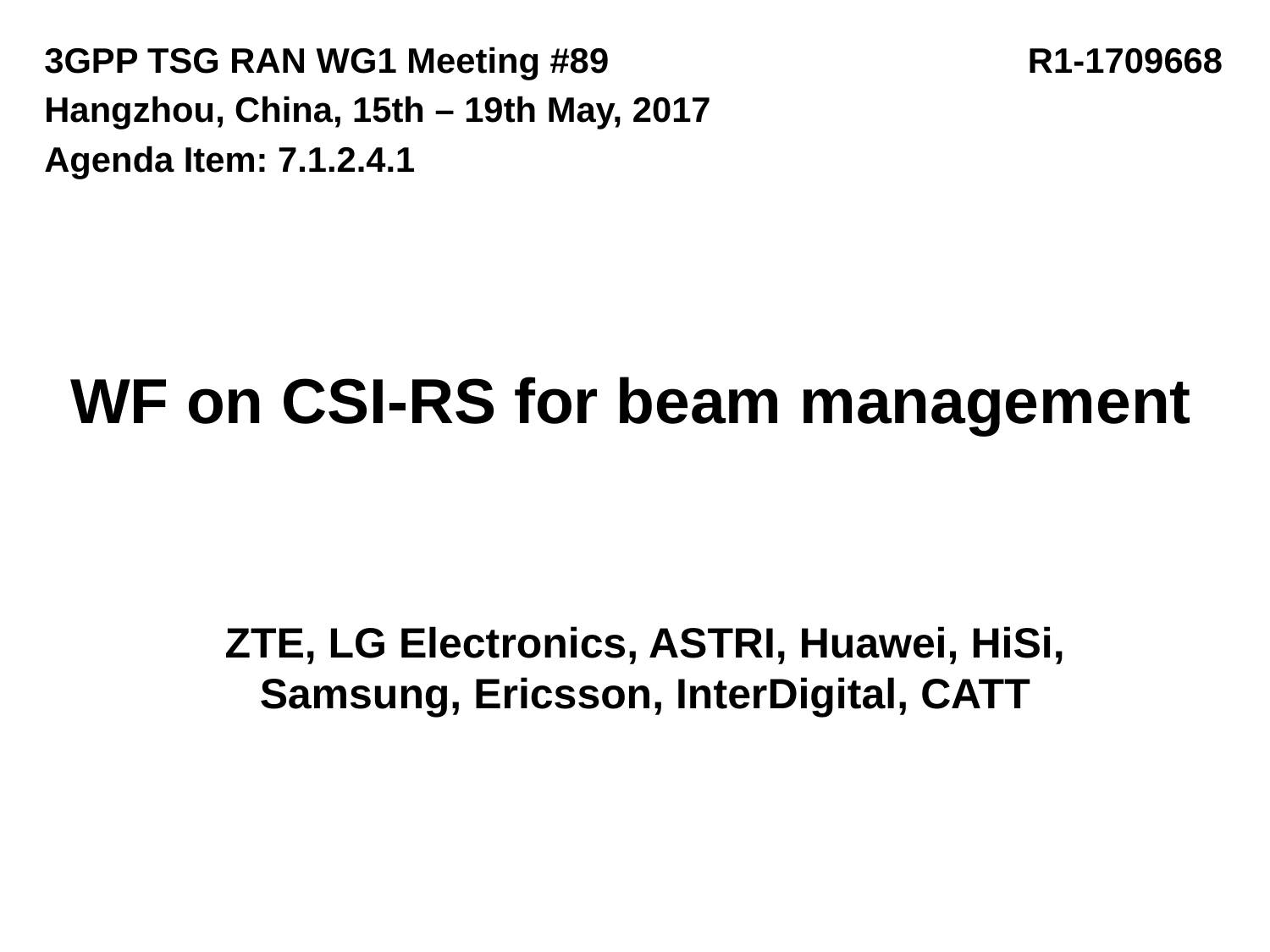

3GPP TSG RAN WG1 Meeting #89                                           R1-1709668
Hangzhou, China, 15th – 19th May, 2017
Agenda Item: 7.1.2.4.1

# WF on CSI-RS for beam management
ZTE, LG Electronics, ASTRI, Huawei, HiSi, Samsung, Ericsson, InterDigital, CATT